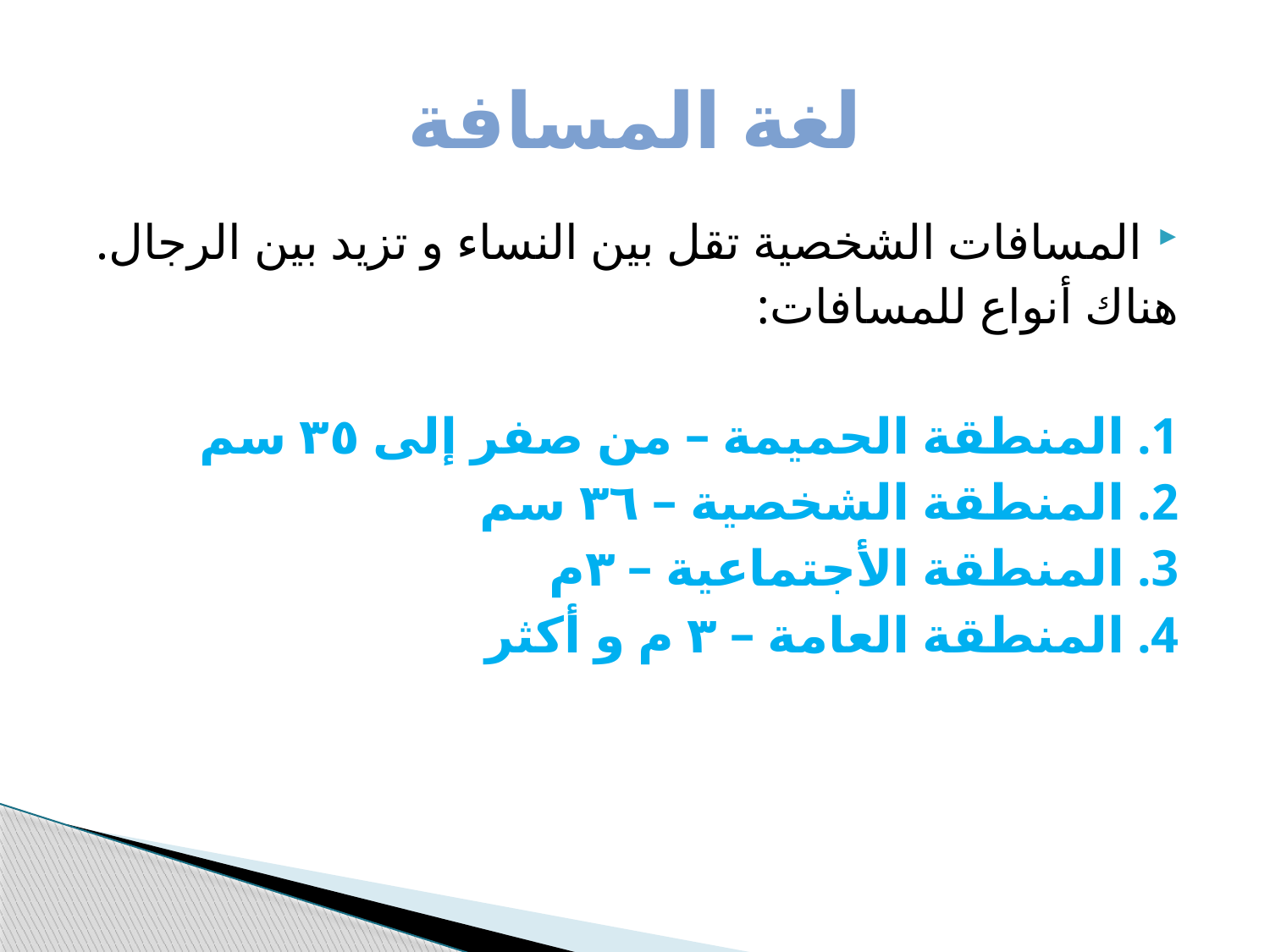

# لغة المسافة
المسافات الشخصية تقل بين النساء و تزيد بين الرجال.
هناك أنواع للمسافات:

1. المنطقة الحميمة – من صفر إلى ٣٥ سم
2. المنطقة الشخصية – ٣٦ سم
3. المنطقة الأجتماعية – ٣م
4. المنطقة العامة – ٣ م و أكثر